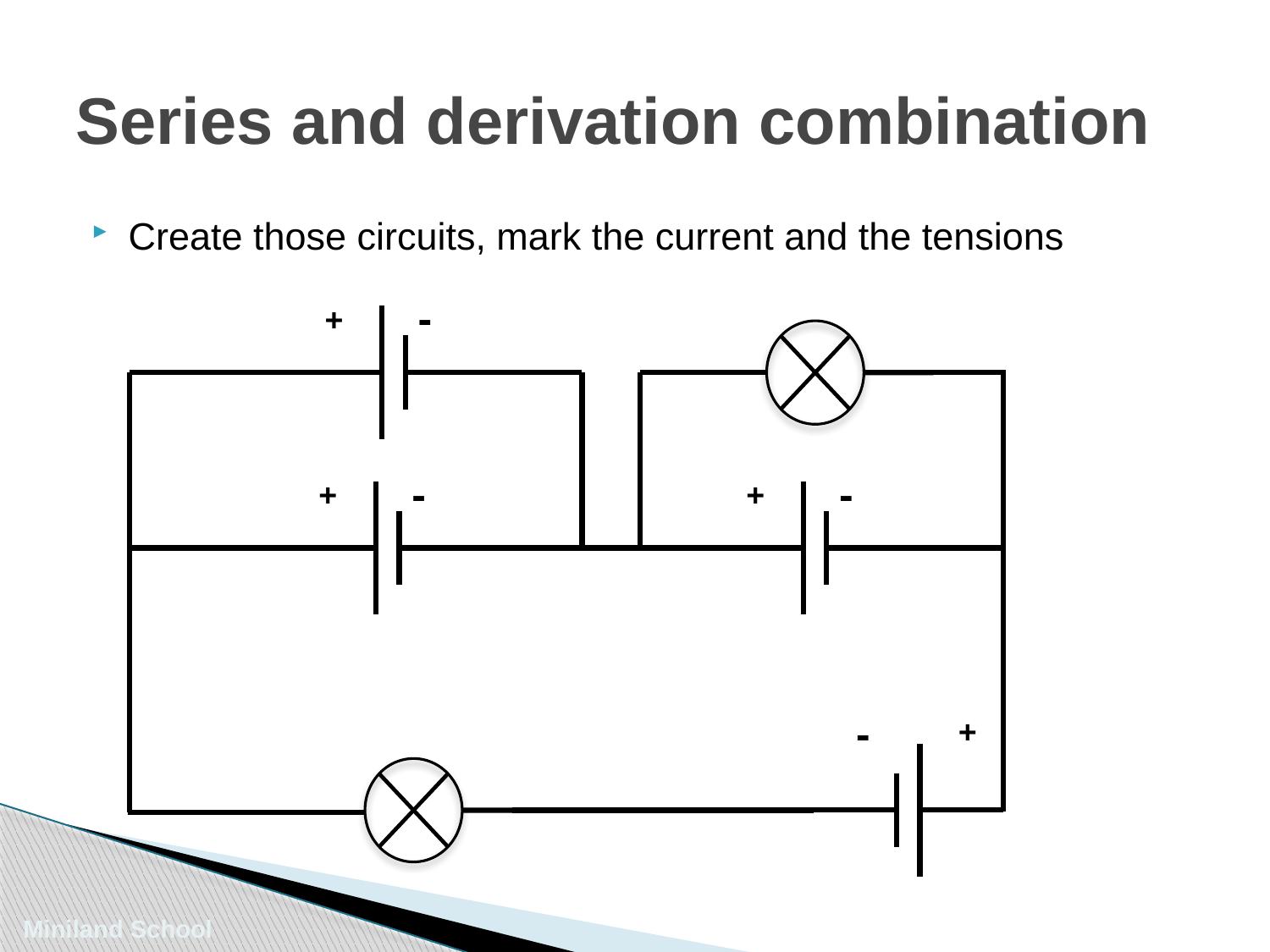

# Series and derivation combination
Create those circuits, mark the current and the tensions
-
+

-
+
-
+
-
+